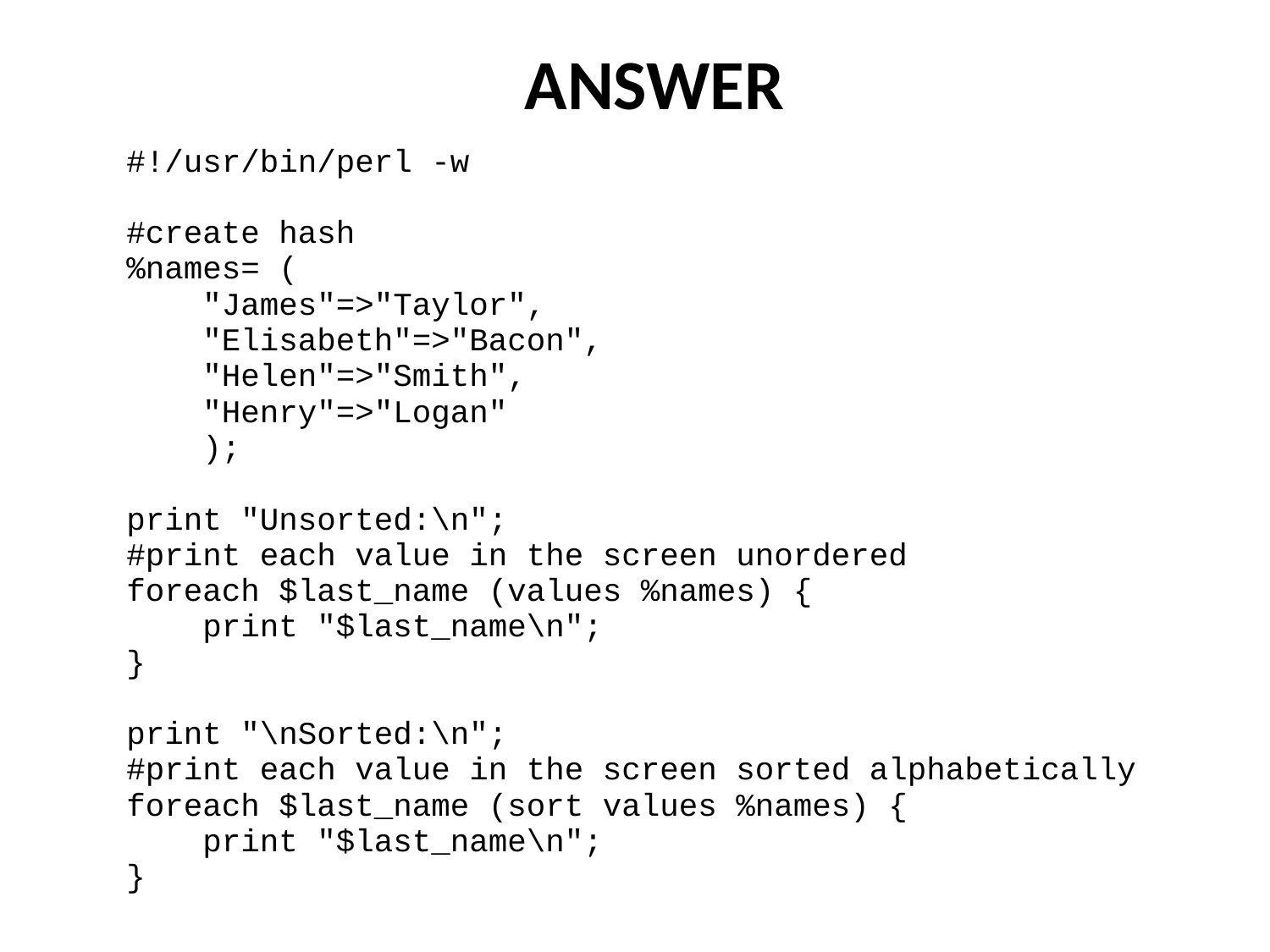

ANSWER
#!/usr/bin/perl -w

#create hash
%names= (
    "James"=>"Taylor",
    "Elisabeth"=>"Bacon",
    "Helen"=>"Smith",
    "Henry"=>"Logan"
    );

print "Unsorted:\n";
#print each value in the screen unordered
foreach $last_name (values %names) {
    print "$last_name\n";
}

print "\nSorted:\n";
#print each value in the screen sorted alphabetically
foreach $last_name (sort values %names) {
    print "$last_name\n";
}